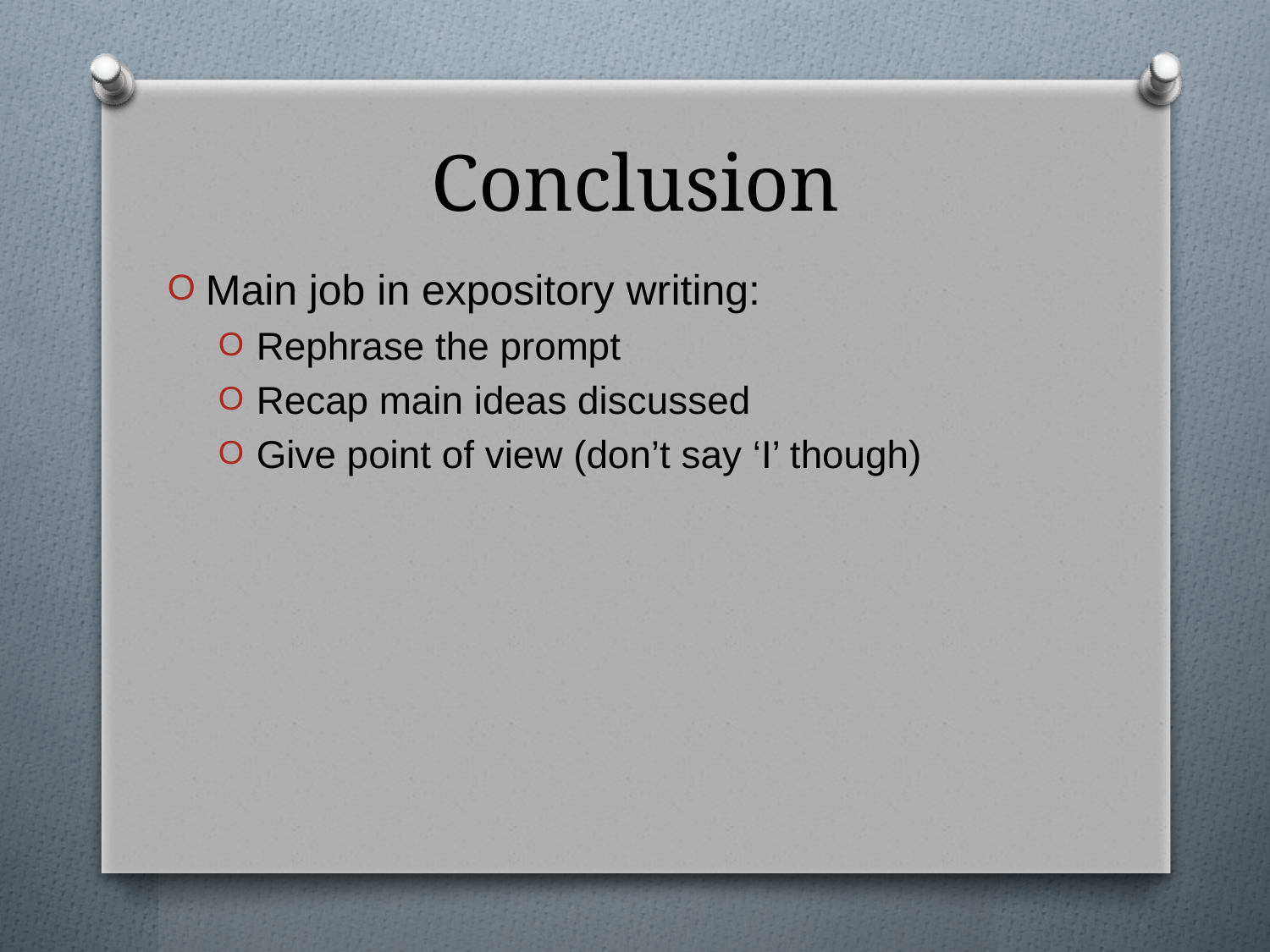

# Conclusion
Main job in expository writing:
Rephrase the prompt
Recap main ideas discussed
Give point of view (don’t say ‘I’ though)